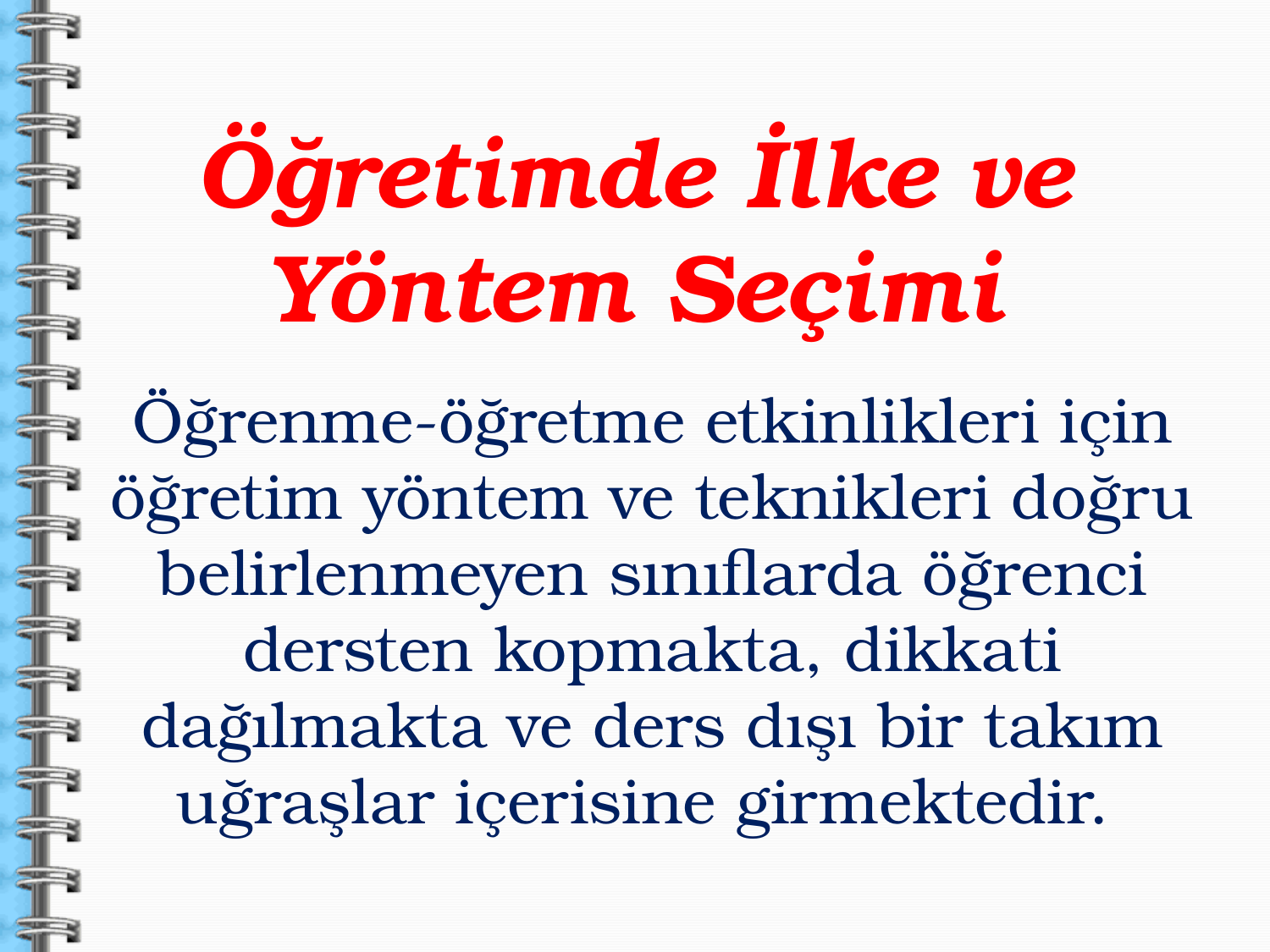

Öğretimde İlke ve Yöntem Seçimi
Öğrenme-öğretme etkinlikleri için öğretim yöntem ve teknikleri doğru belirlenmeyen sınıflarda öğrenci dersten kopmakta, dikkati dağılmakta ve ders dışı bir takım uğraşlar içerisine girmektedir.